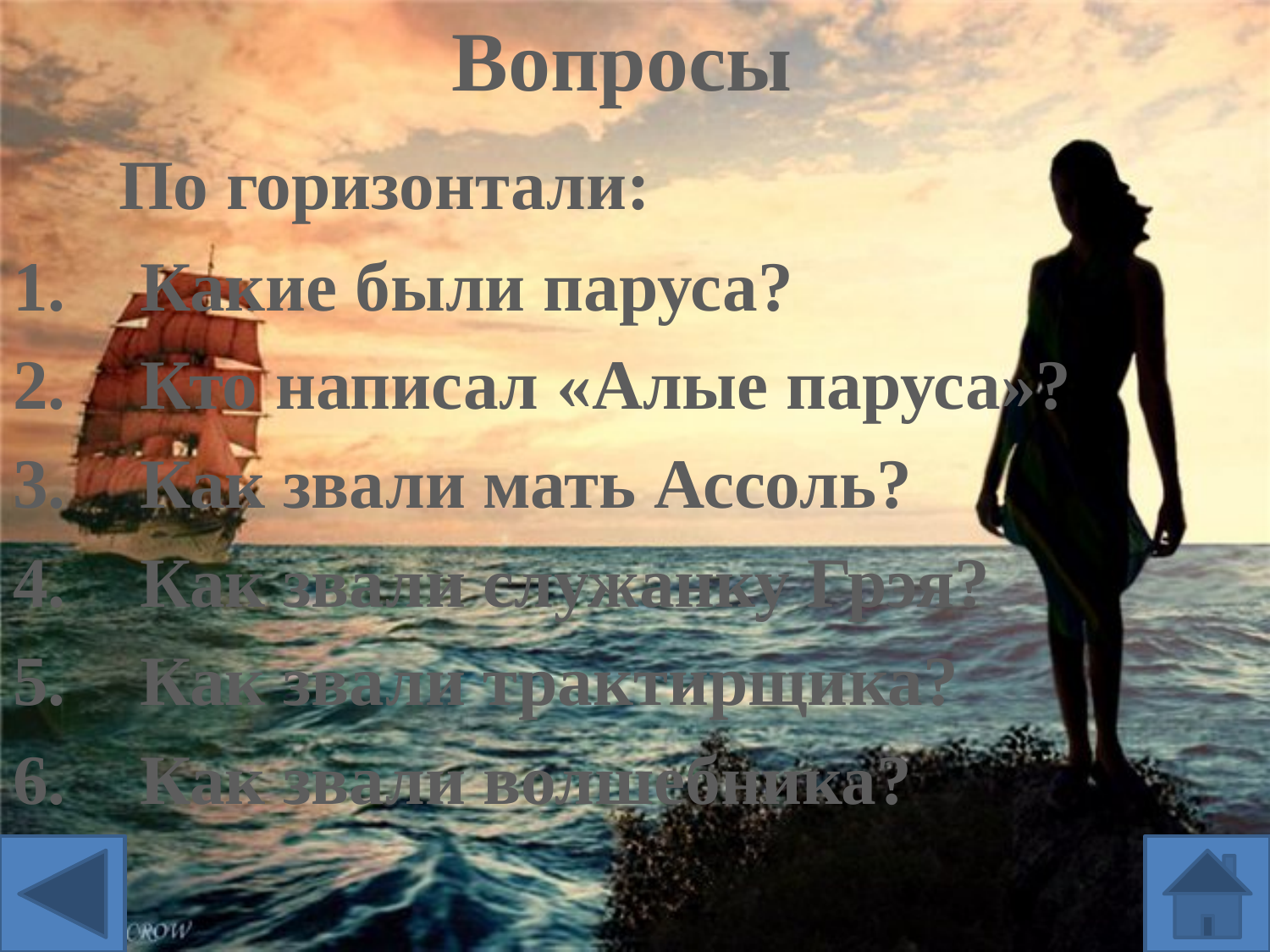

Вопросы
     По горизонтали:
Какие были паруса?
Кто написал «Алые паруса»?
Как звали мать Ассоль?
Как звали служанку Грэя?
Как звали трактирщика?
Как звали волшебника?
#